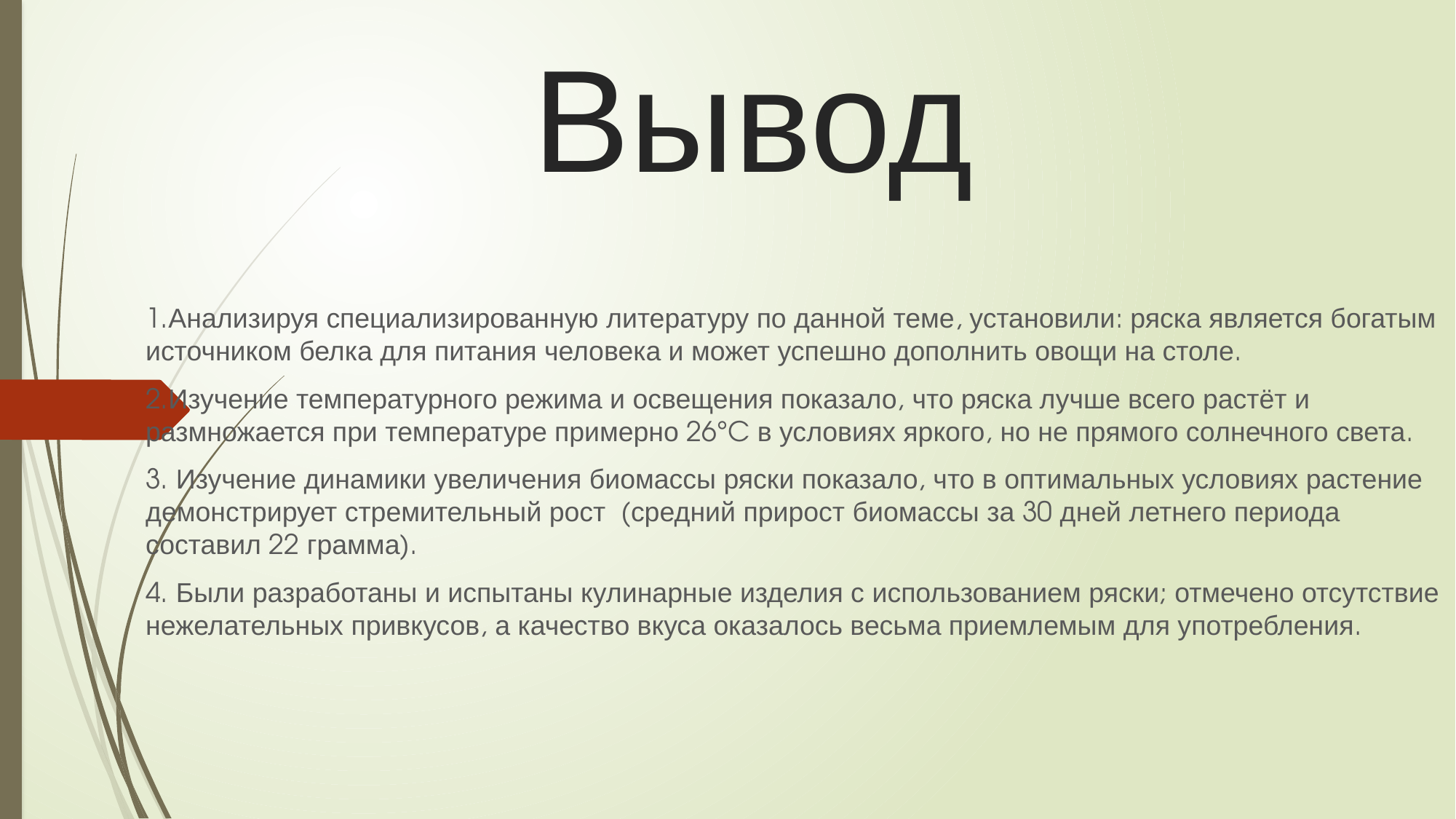

# Вывод
1.Анализируя специализированную литературу по данной теме, установили: ряска является богатым источником белка для питания человека и может успешно дополнить овощи на столе.
2.Изучение температурного режима и освещения показало, что ряска лучше всего растёт и размножается при температуре примерно 26°C в условиях яркого, но не прямого солнечного света.
3. Изучение динамики увеличения биомассы ряски показало, что в оптимальных условиях растение демонстрирует стремительный рост  (средний прирост биомассы за 30 дней летнего периода составил 22 грамма).
4. Были разработаны и испытаны кулинарные изделия с использованием ряски; отмечено отсутствие нежелательных привкусов, а качество вкуса оказалось весьма приемлемым для употребления.